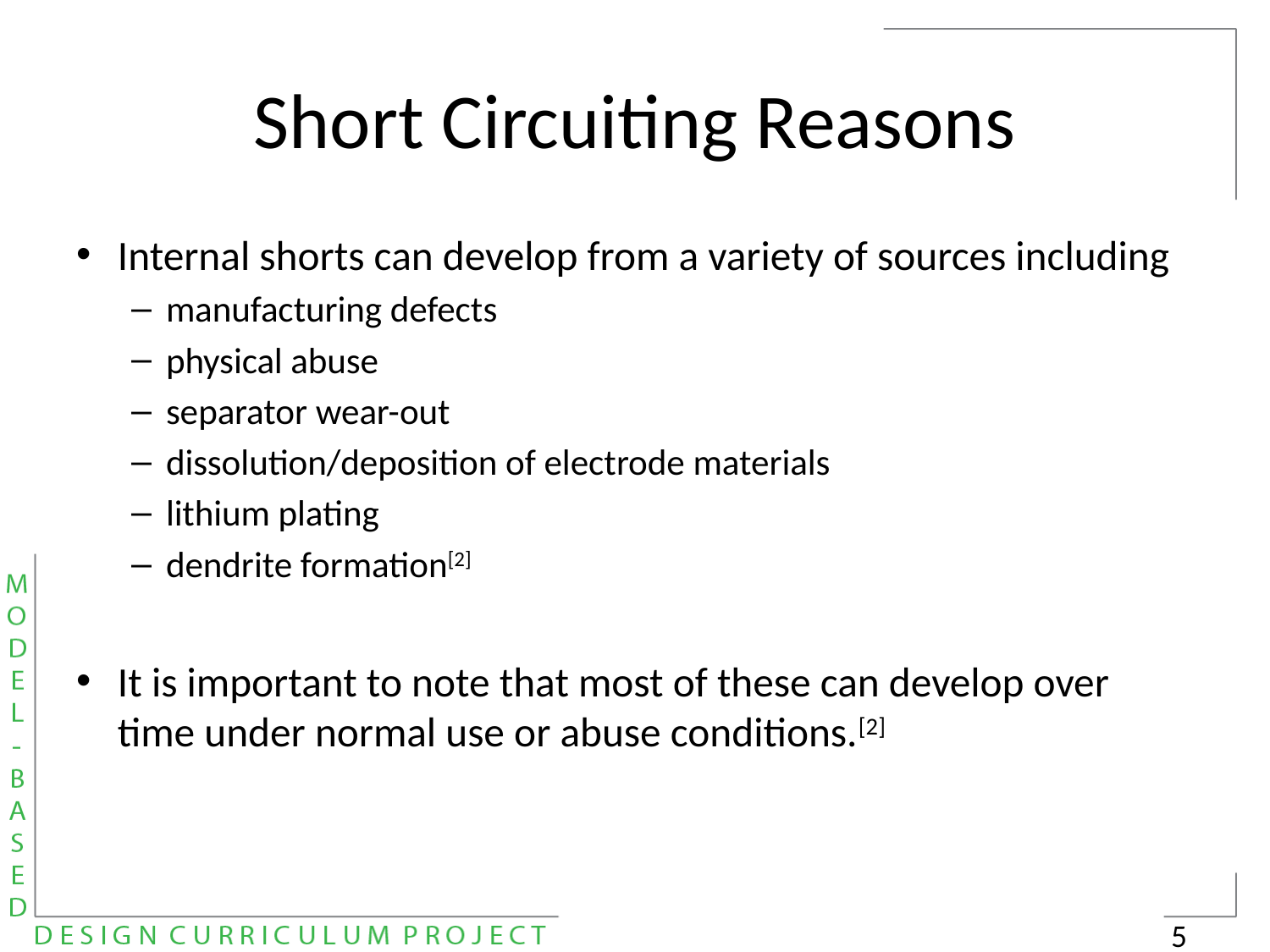

# Short Circuiting Reasons
Internal shorts can develop from a variety of sources including
manufacturing defects
physical abuse
separator wear-out
dissolution/deposition of electrode materials
lithium plating
dendrite formation[2]

It is important to note that most of these can develop over time under normal use or abuse conditions.[2]